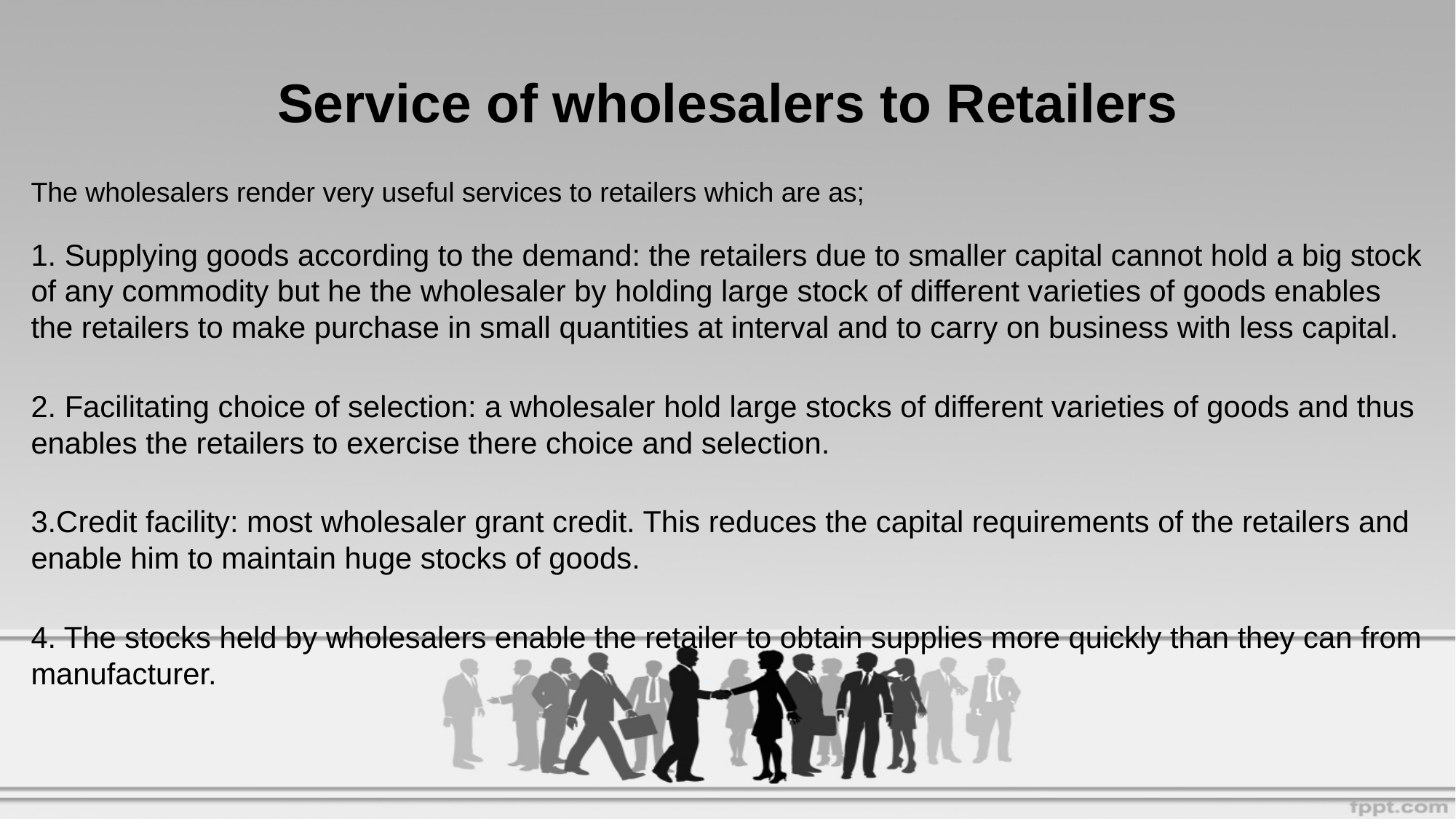

# Service of wholesalers to Retailers
The wholesalers render very useful services to retailers which are as;
1. Supplying goods according to the demand: the retailers due to smaller capital cannot hold a big stock of any commodity but he the wholesaler by holding large stock of different varieties of goods enables the retailers to make purchase in small quantities at interval and to carry on business with less capital.
2. Facilitating choice of selection: a wholesaler hold large stocks of different varieties of goods and thus enables the retailers to exercise there choice and selection.
3.Credit facility: most wholesaler grant credit. This reduces the capital requirements of the retailers and enable him to maintain huge stocks of goods.
4. The stocks held by wholesalers enable the retailer to obtain supplies more quickly than they can from manufacturer.